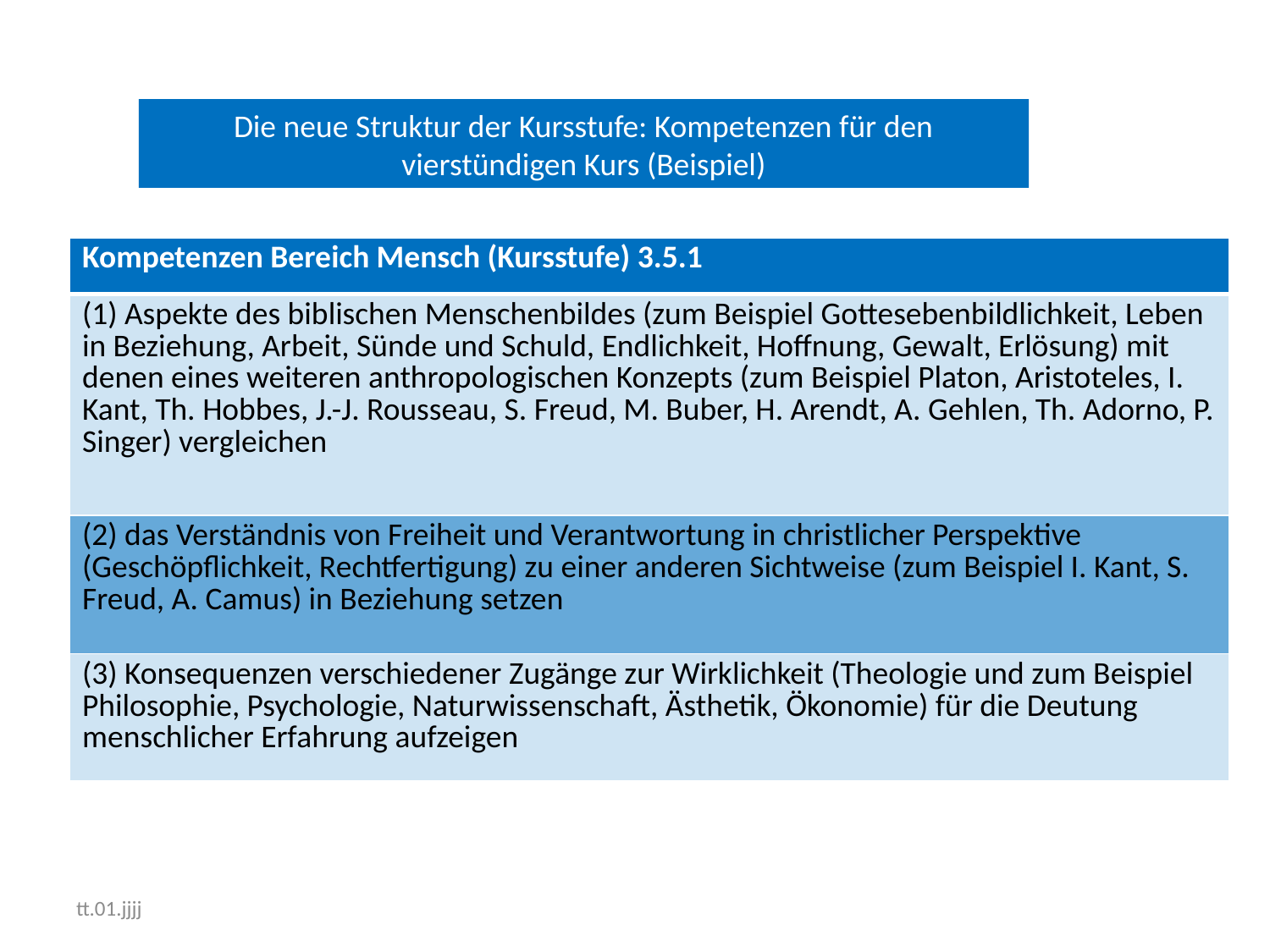

Die neue Struktur der Kursstufe: Kompetenzen für den vierstündigen Kurs (Beispiel)
| Kompetenzen Bereich Mensch (Kursstufe) 3.5.1 |
| --- |
| (1) Aspekte des biblischen Menschenbildes (zum Beispiel Gottesebenbildlichkeit, Leben in Beziehung, Arbeit, Sünde und Schuld, Endlichkeit, Hoffnung, Gewalt, Erlösung) mit denen eines weiteren anthropologischen Konzepts (zum Beispiel Platon, Aristoteles, I. Kant, Th. Hobbes, J.-J. Rousseau, S. Freud, M. Buber, H. Arendt, A. Gehlen, Th. Adorno, P. Singer) vergleichen |
| (2) das Verständnis von Freiheit und Verantwortung in christlicher Perspektive (Geschöpflichkeit, Rechtfertigung) zu einer anderen Sichtweise (zum Beispiel I. Kant, S. Freud, A. Camus) in Beziehung setzen |
| (3) Konsequenzen verschiedener Zugänge zur Wirklichkeit (Theologie und zum Beispiel Philosophie, Psychologie, Naturwissenschaft, Ästhetik, Ökonomie) für die Deutung menschlicher Erfahrung aufzeigen |
tt.01.jjjj